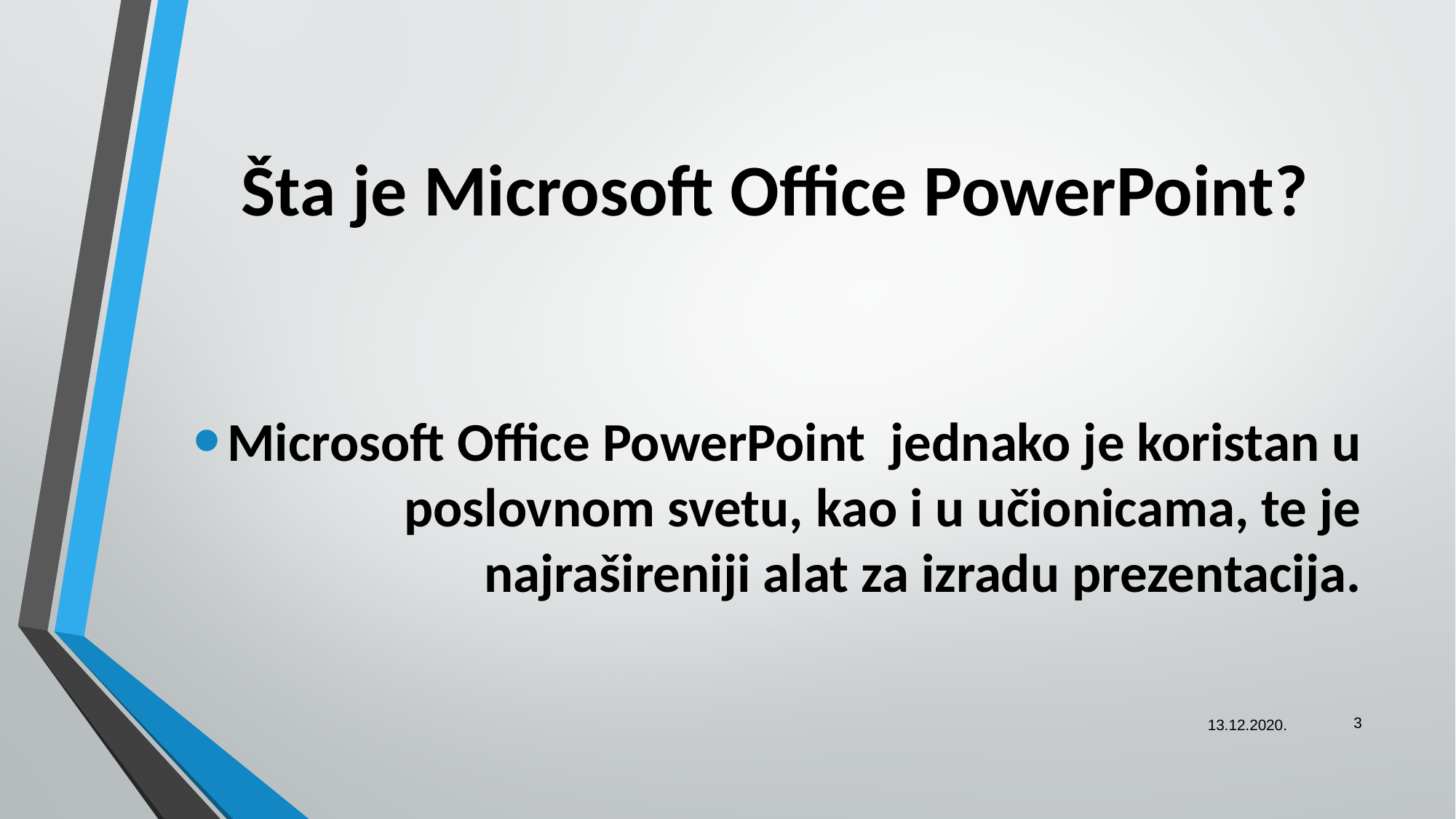

# Šta je Microsoft Office PowerPoint?
Microsoft Office PowerPoint  jednako je koristan u poslovnom svetu, kao i u učionicama, te je najrašireniji alat za izradu prezentacija.
3
13.12.2020.